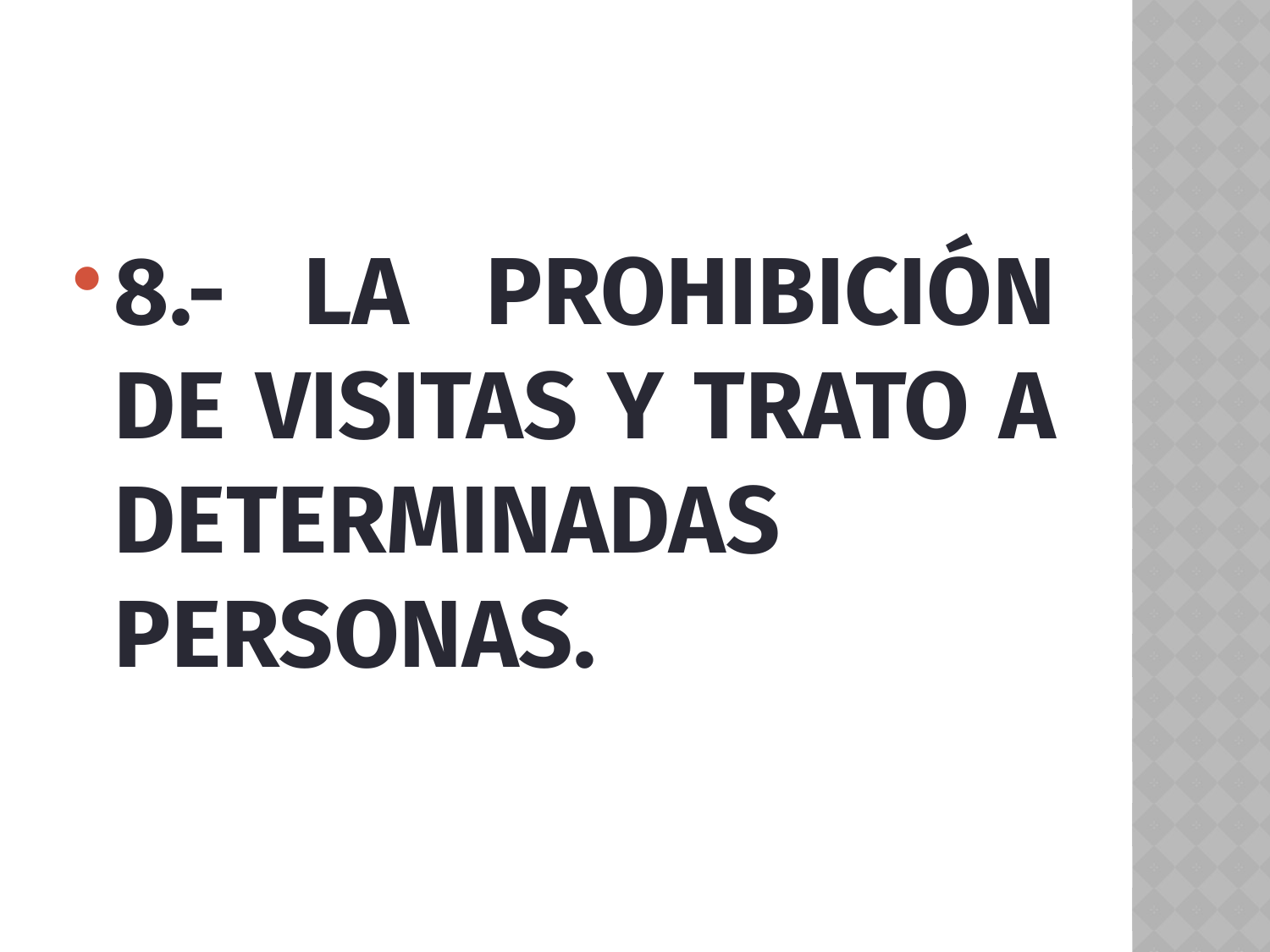

#
8.- LA PROHIBICIÓN DE VISITAS Y TRATO A DETERMINADAS PERSONAS.